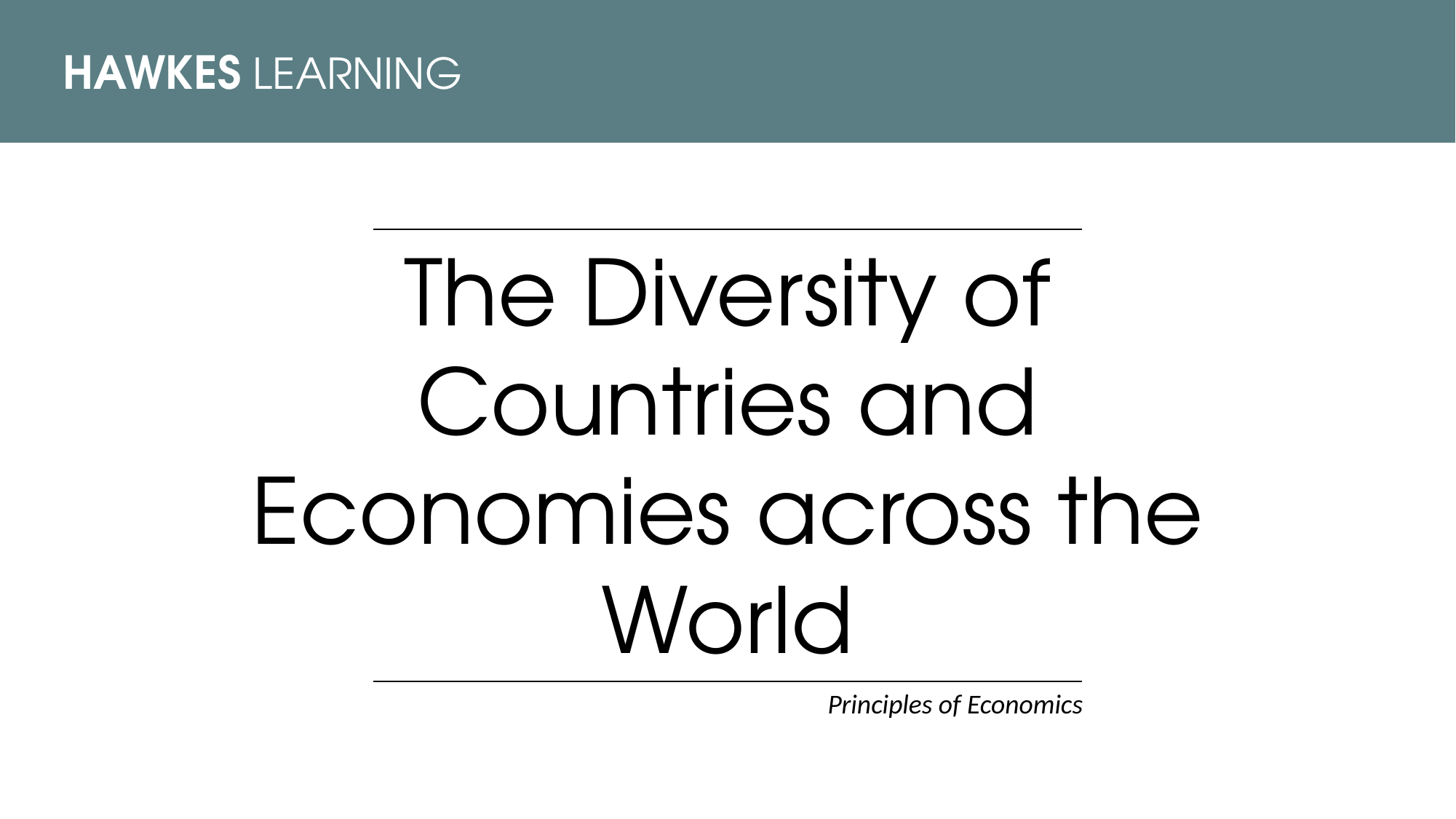

HAWKES LEARNING
The Diversity of Countries and Economies across the World
Principles of Economics